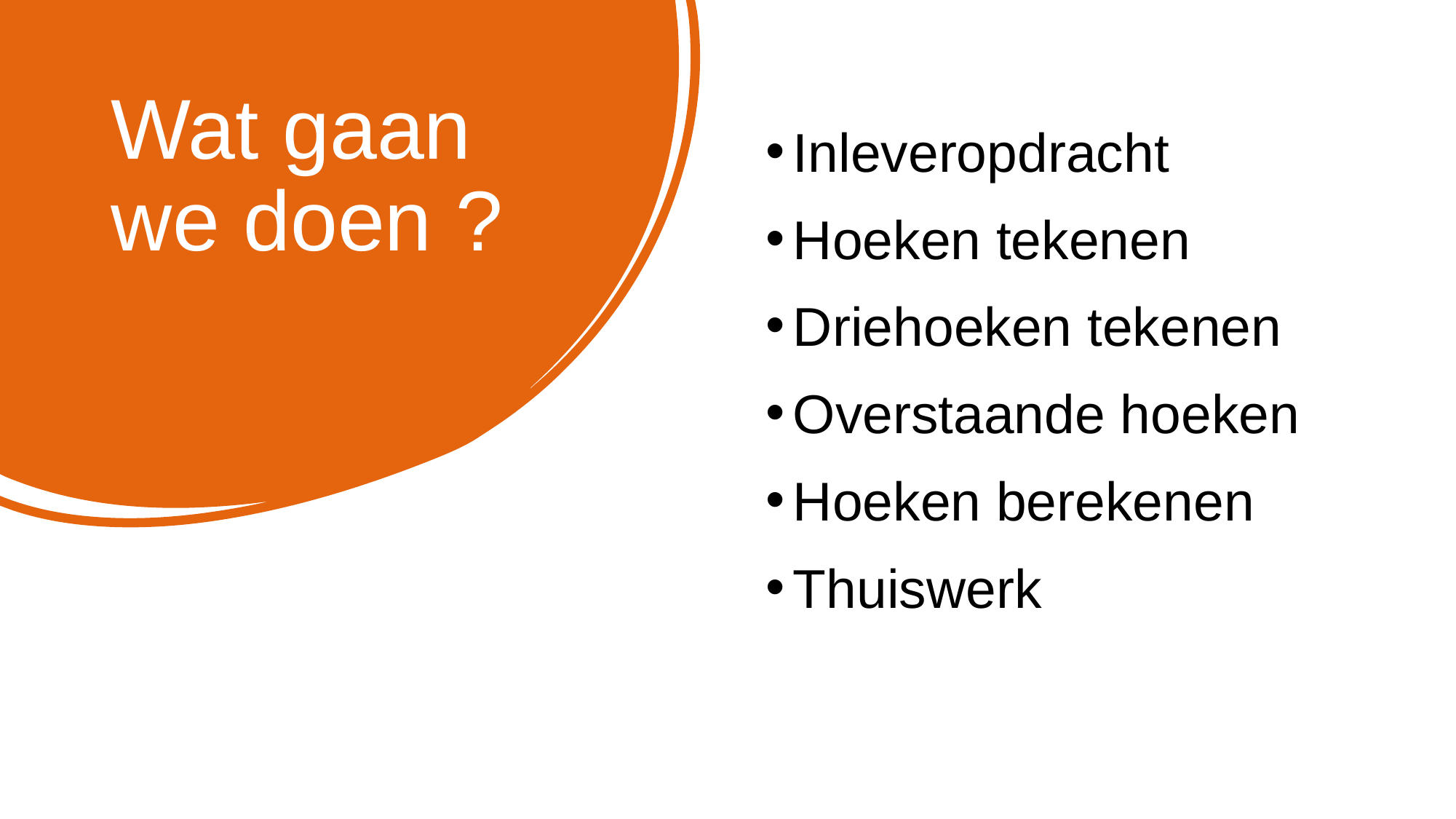

# Wat gaan we doen ?
Inleveropdracht
Hoeken tekenen
Driehoeken tekenen
Overstaande hoeken
Hoeken berekenen
Thuiswerk